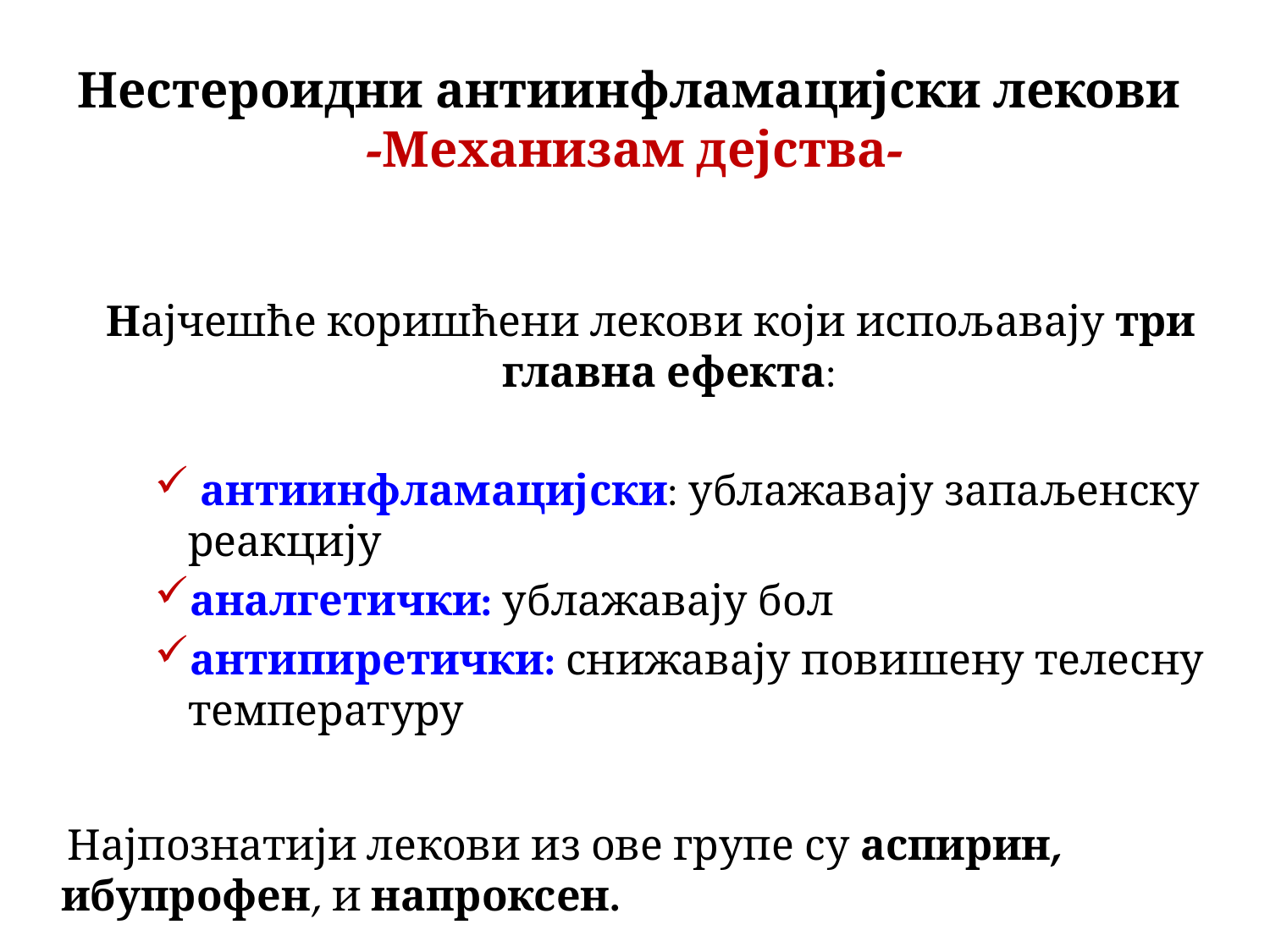

# Нестероидни антиинфламацијски лекови -Механизам дејства-
Најчешће коришћени лекови који испољавају три главна ефекта:

 антиинфламацијски: ублажавају запаљенску реакцију
аналгетички: ублажавају бол
антипиретички: снижавају повишену телесну температуру

Најпознатији лекови из ове групе су аспирин, ибупрофен, и напроксен.